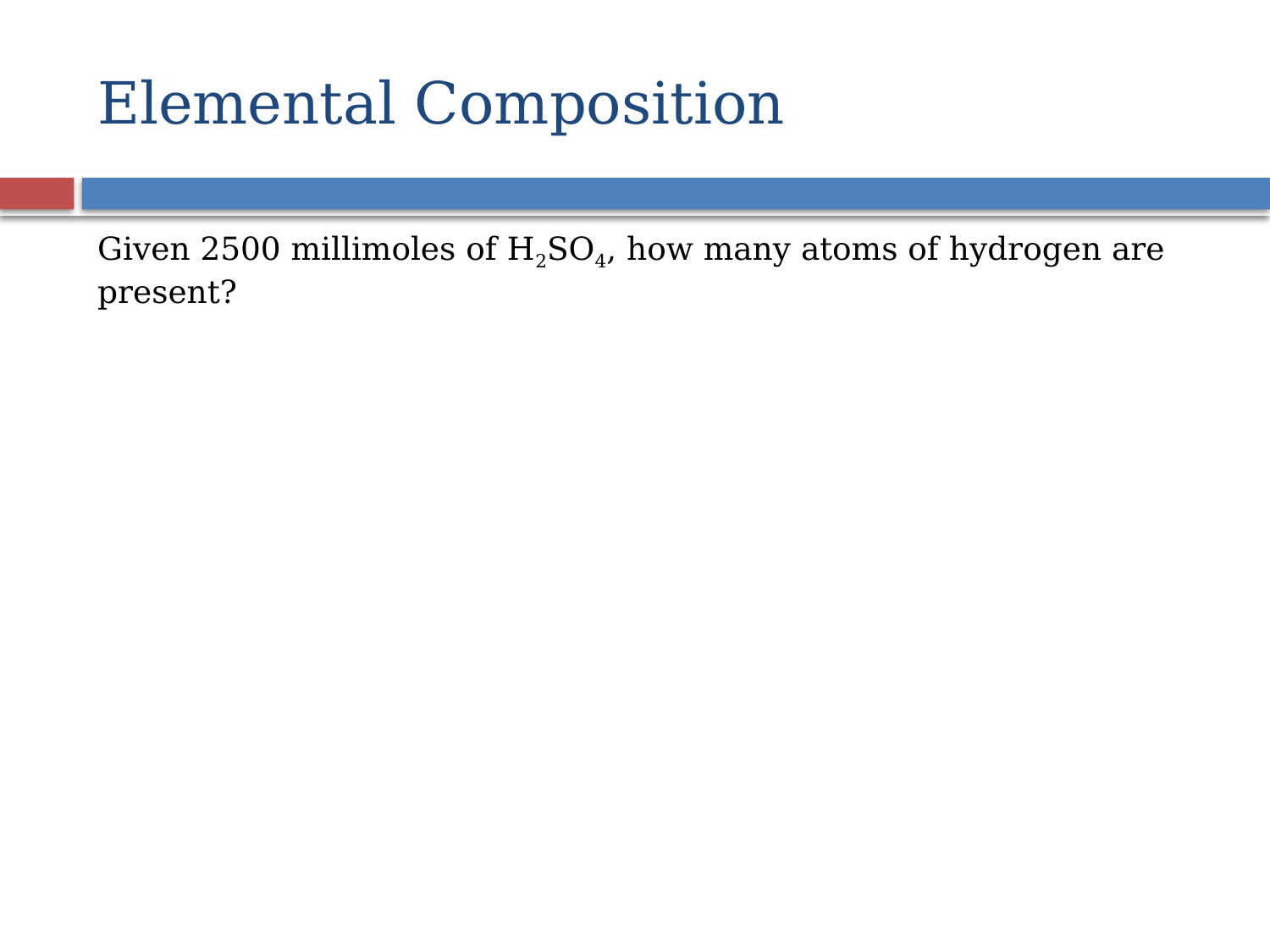

# Elemental Composition
Given 2500 millimoles of H2SO4, how many atoms of hydrogen are present?